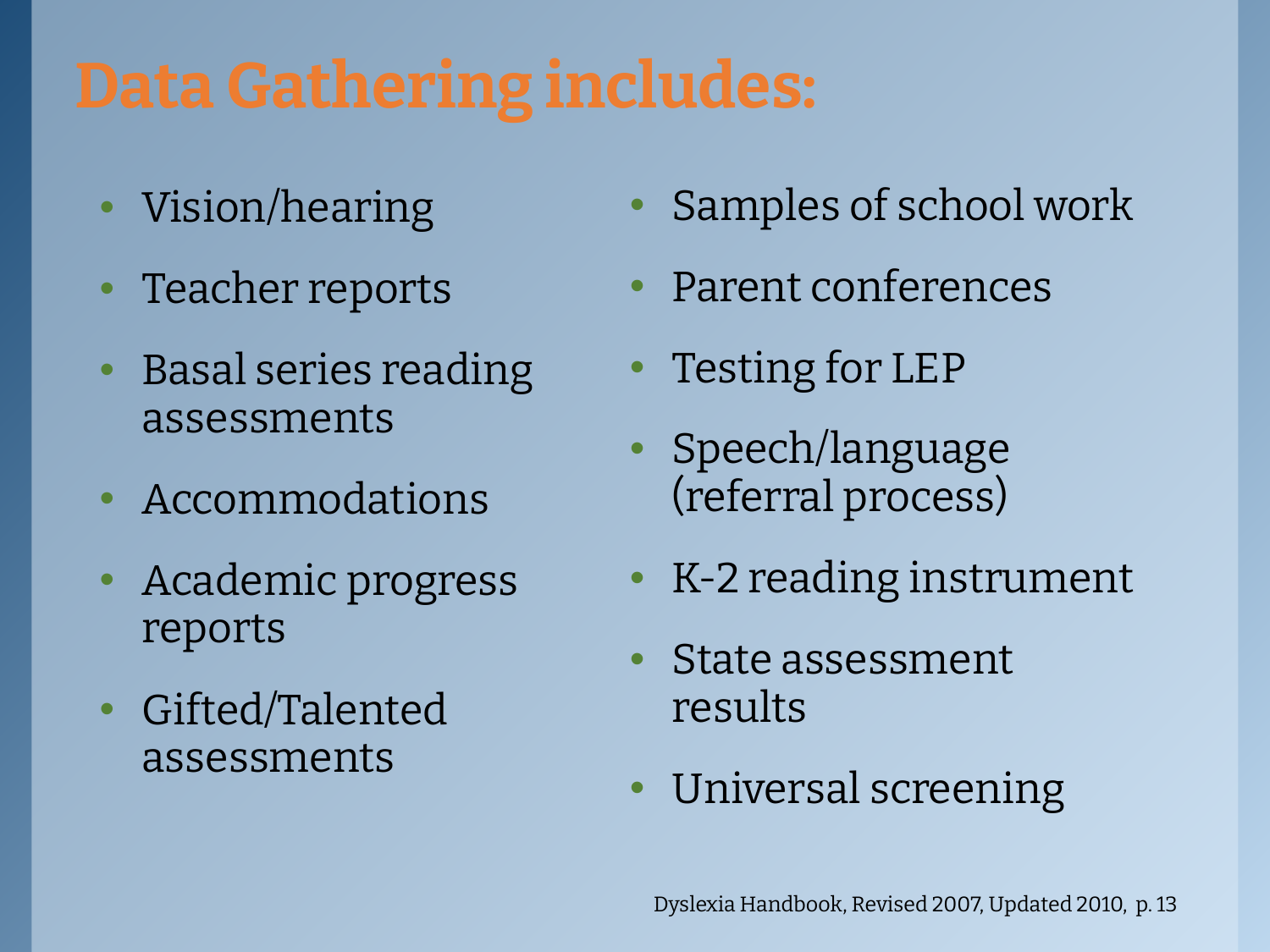

Data Gathering includes:
Samples of school work
Parent conferences
Testing for LEP
Speech/language (referral process)
K-2 reading instrument
State assessment results
Universal screening
Vision/hearing
Teacher reports
Basal series reading assessments
Accommodations
Academic progress reports
Gifted/Talented assessments
Dyslexia Handbook, Revised 2007, Updated 2010,  p. 13